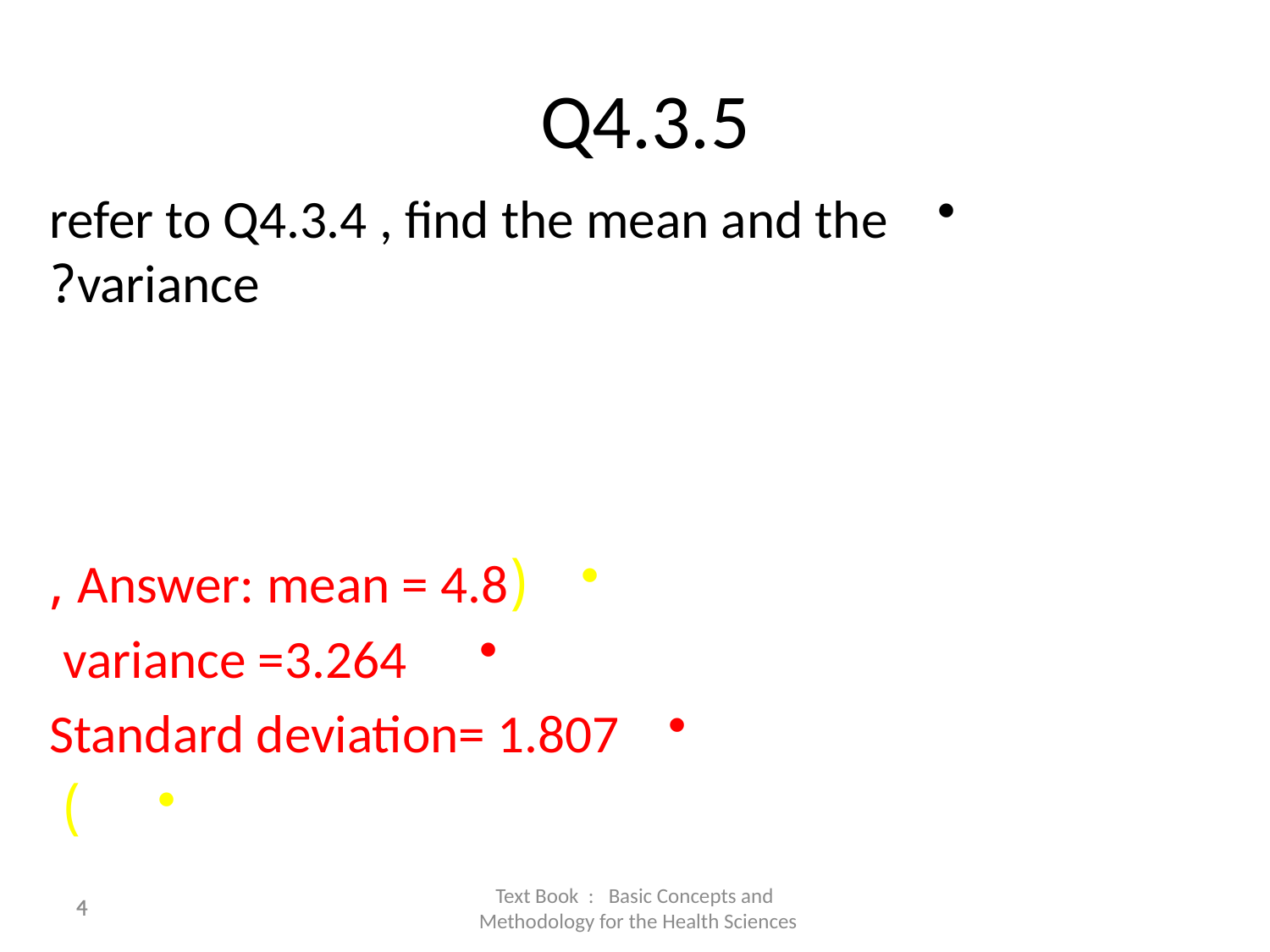

# Q4.3.5
 refer to Q4.3.4 , find the mean and the variance?

(Answer: mean = 4.8 ,
 variance =3.264
Standard deviation= 1.807
)
4
Text Book  :   Basic Concepts and Methodology for the Health Sciences